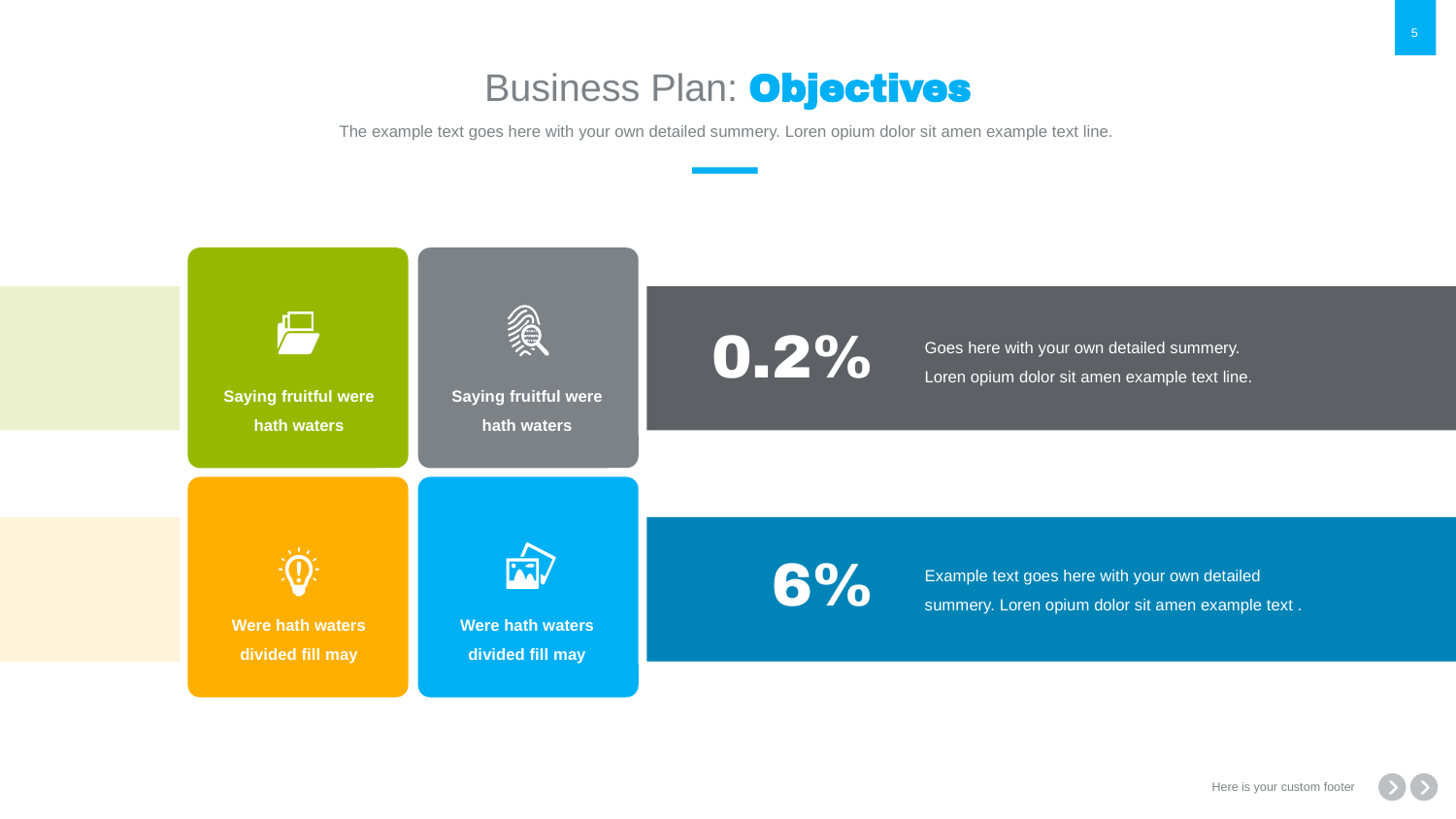

# Business Plan: Objectives
The example text goes here with your own detailed summery. Loren opium dolor sit amen example text line.

0.2%

Goes here with your own detailed summery. Loren opium dolor sit amen example text line.
Saying fruitful were hath waters
Saying fruitful were hath waters

6%

Example text goes here with your own detailed summery. Loren opium dolor sit amen example text .
Were hath waters divided fill may
Were hath waters divided fill may
Here is your custom footer